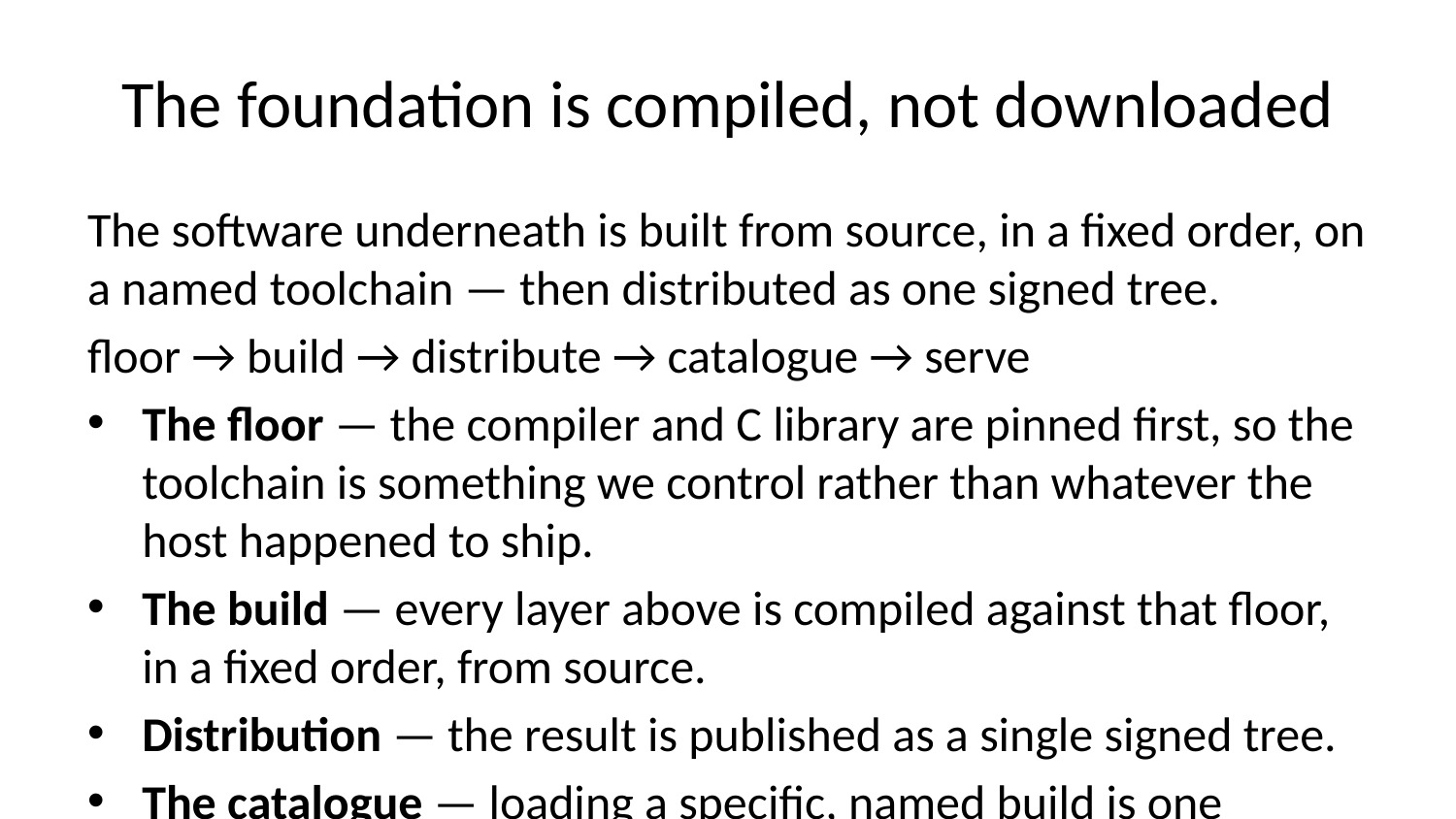

# The foundation is compiled, not downloaded
The software underneath is built from source, in a fixed order, on a named toolchain — then distributed as one signed tree.
floor → build → distribute → catalogue → serve
The floor — the compiler and C library are pinned first, so the toolchain is something we control rather than whatever the host happened to ship.
The build — every layer above is compiled against that floor, in a fixed order, from source.
Distribution — the result is published as a single signed tree.
The catalogue — loading a specific, named build is one command.
The repository — the validated R and Python binaries on top.